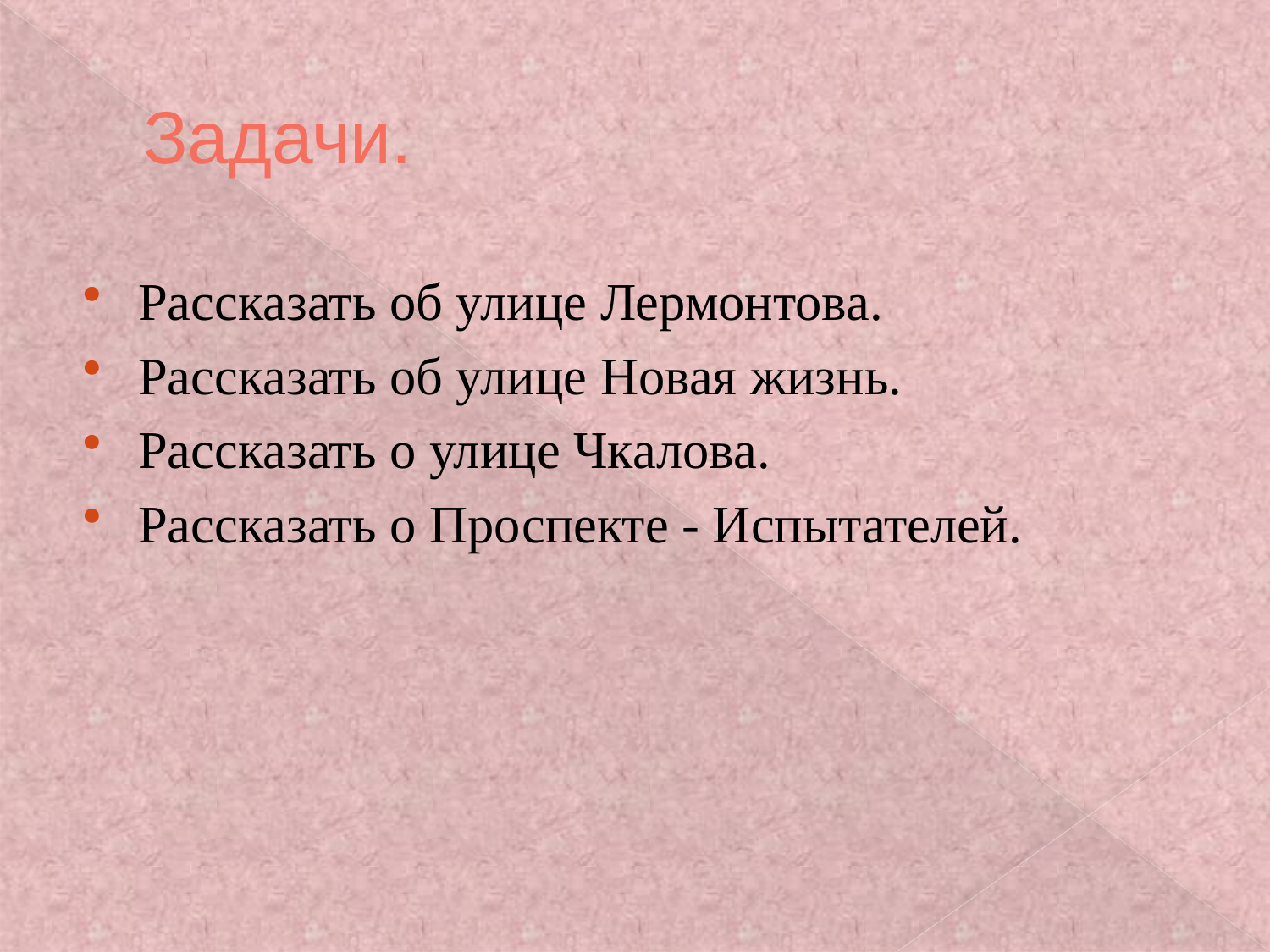

# Задачи.
Рассказать об улице Лермонтова.
Рассказать об улице Новая жизнь.
Рассказать о улице Чкалова.
Рассказать о Проспекте - Испытателей.